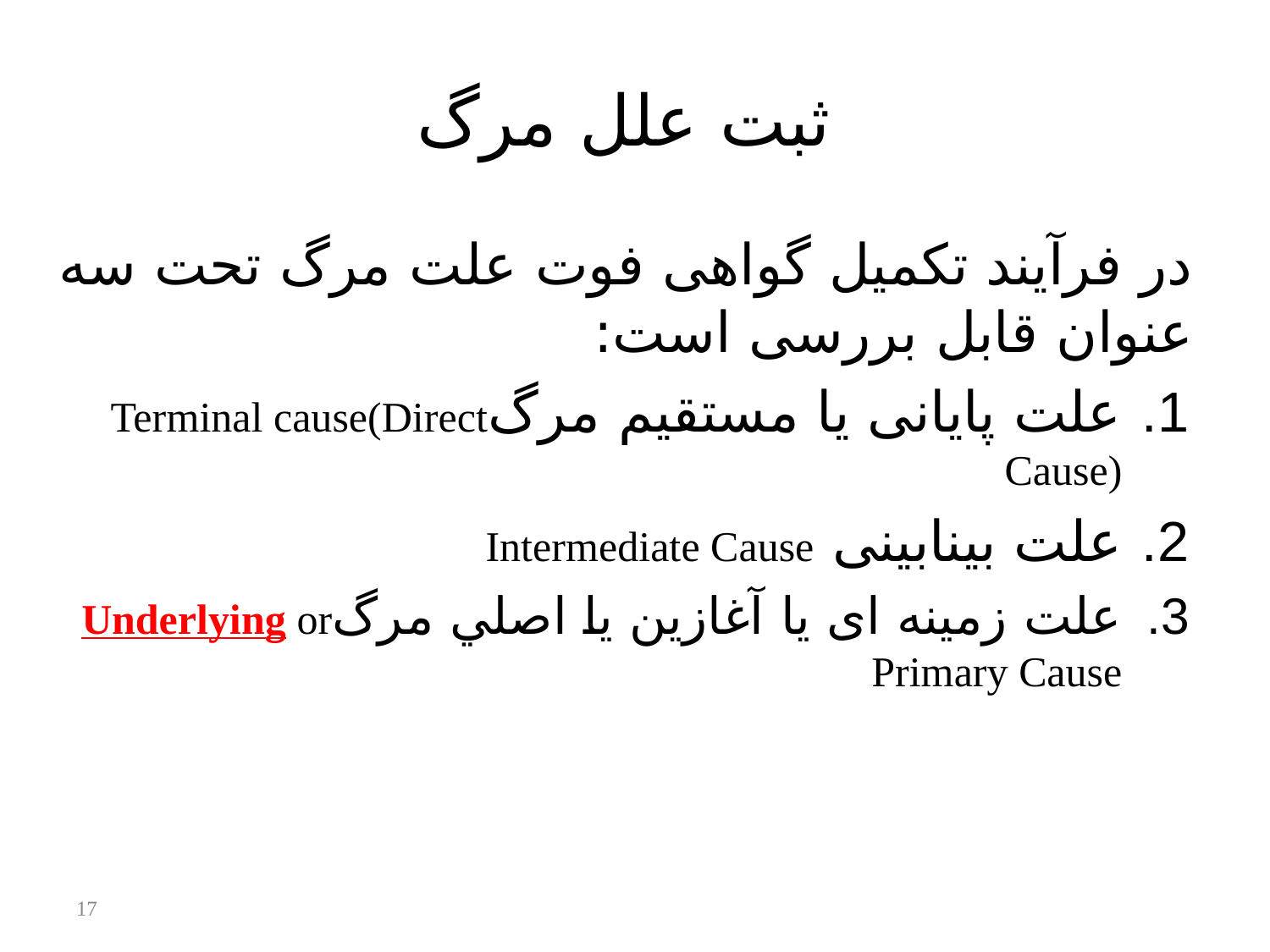

# ثبت علل مرگ
در فرآیند تکمیل گواهی فوت علت مرگ تحت سه عنوان قابل بررسی است:
علت پایانی یا مستقیم مرگTerminal cause(Direct Cause)
علت بینابینی Intermediate Cause
علت زمینه ای یا آغازين یا اصلي مرگUnderlying or Primary Cause

17